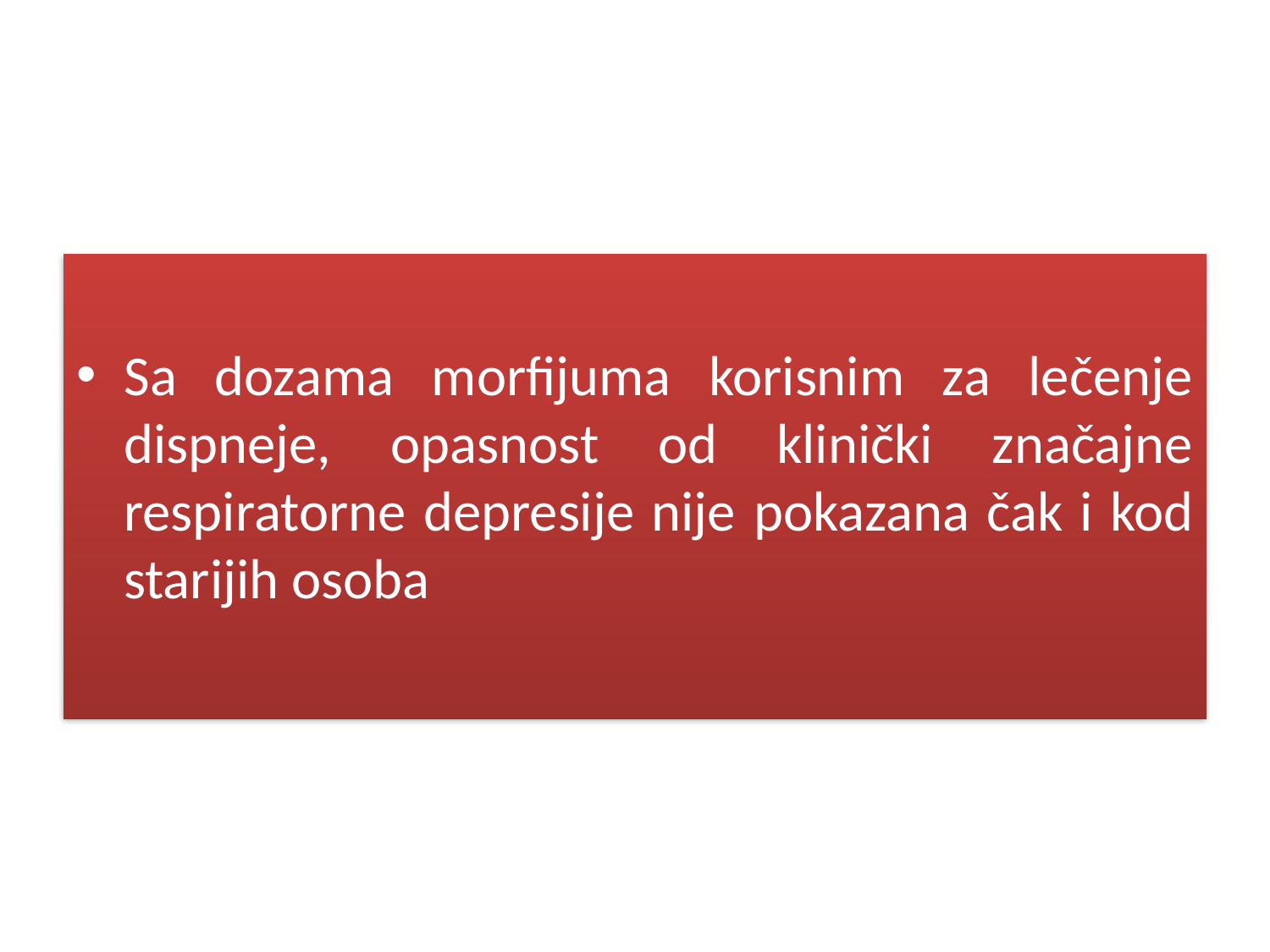

#

Sa dozama morfijuma korisnim za lečenje dispneje, opasnost od klinički značajne respiratorne depresije nije pokazana čak i kod starijih osoba